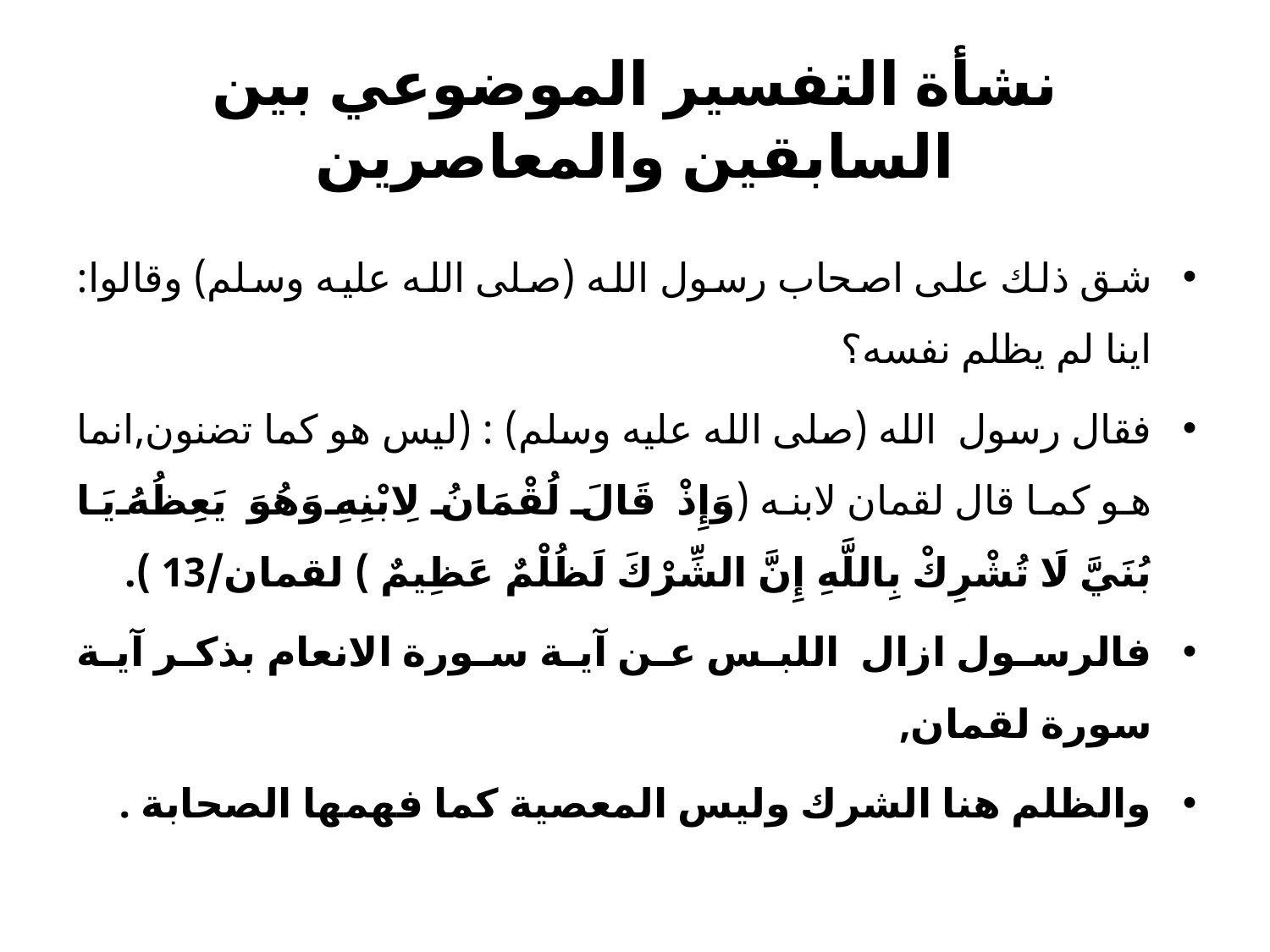

# نشأة التفسير الموضوعي بين السابقين والمعاصرين
شق ذلك على اصحاب رسول الله (صلى الله عليه وسلم) وقالوا: اينا لم يظلم نفسه؟
فقال رسول  الله (صلى الله عليه وسلم) : (ليس هو كما تضنون,انما هو كما قال لقمان لابنه (وَإِذْ قَالَ لُقْمَانُ لِابْنِهِ وَهُوَ يَعِظُهُ يَا بُنَيَّ لَا تُشْرِكْ بِاللَّهِ إِنَّ الشِّرْكَ لَظُلْمٌ عَظِيمٌ ) لقمان/13 ).
فالرسول ازال  اللبس عن آية سورة الانعام بذكر آية سورة لقمان,
والظلم هنا الشرك وليس المعصية كما فهمها الصحابة .